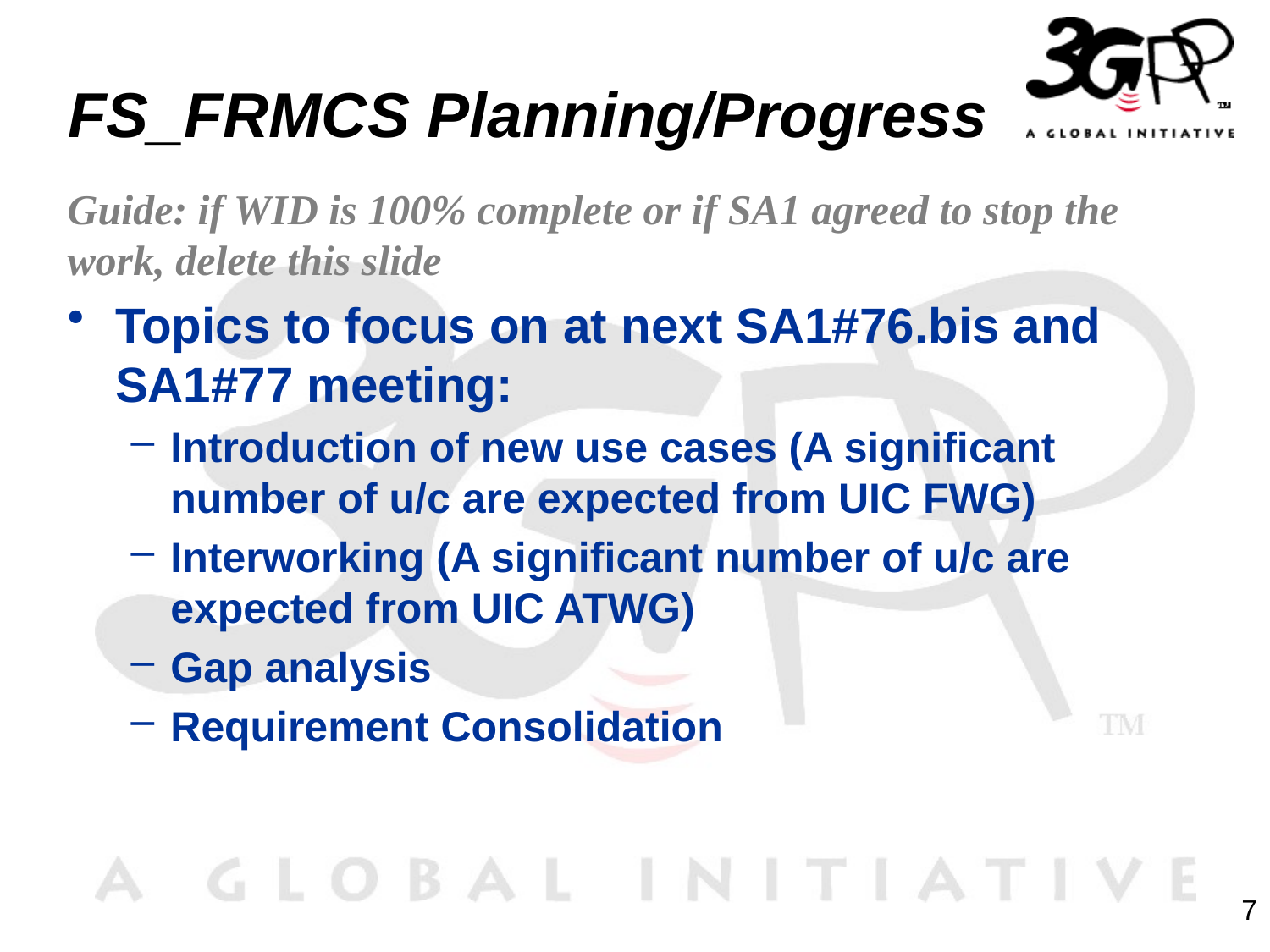

# FS_FRMCS Planning/Progress
Guide: if WID is 100% complete or if SA1 agreed to stop the work, delete this slide
Topics to focus on at next SA1#76.bis and SA1#77 meeting:
Introduction of new use cases (A significant number of u/c are expected from UIC FWG)
Interworking (A significant number of u/c are expected from UIC ATWG)
Gap analysis
Requirement Consolidation
7